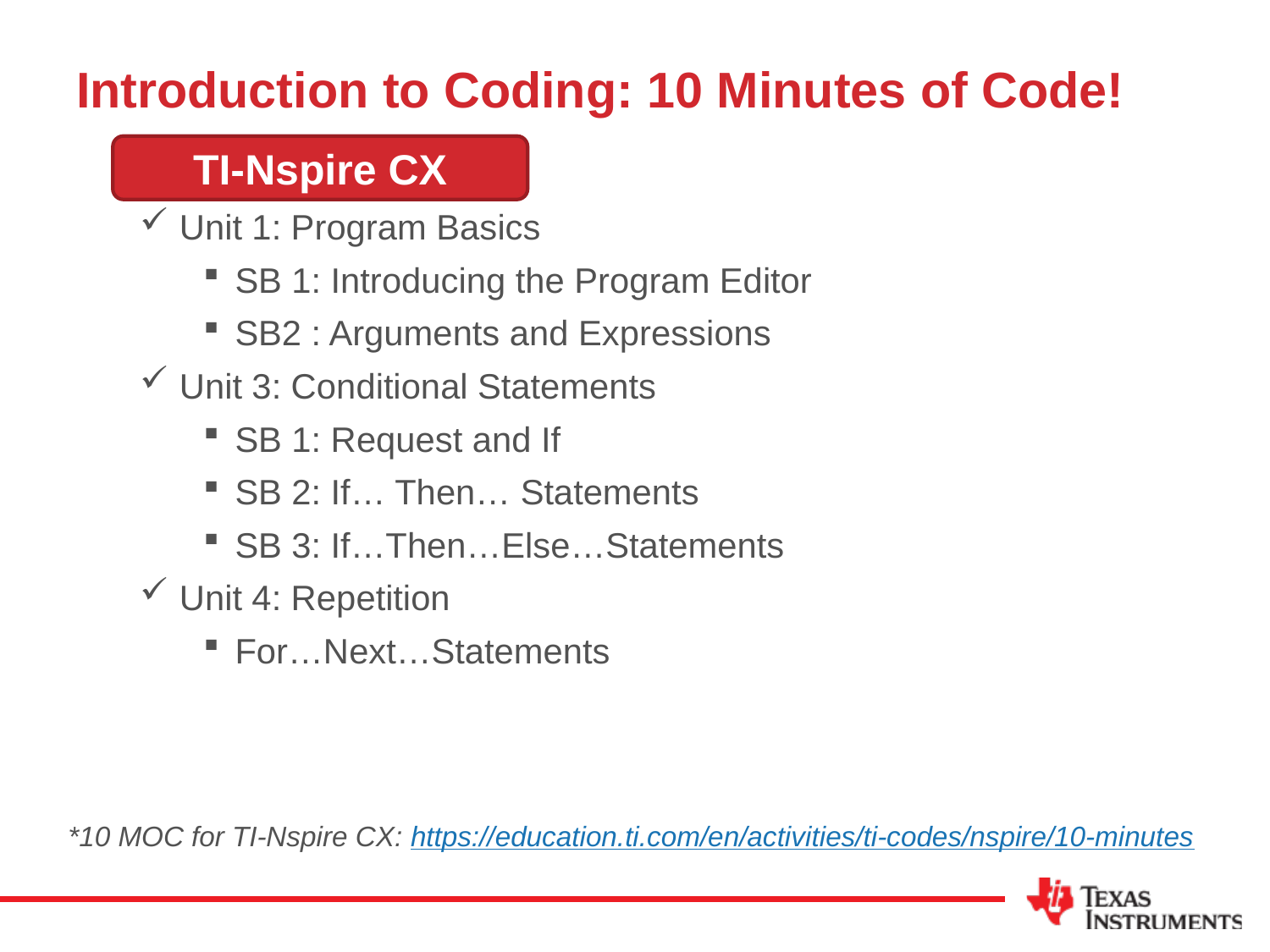

# Introduction to Coding: 10 Minutes of Code!
TI-Nspire CX

Unit 1: Program Basics
SB 1: Introducing the Program Editor
SB2 : Arguments and Expressions
Unit 3: Conditional Statements
SB 1: Request and If
SB 2: If… Then… Statements
SB 3: If…Then…Else…Statements
Unit 4: Repetition
For…Next…Statements

*10 MOC for TI-Nspire CX: https://education.ti.com/en/activities/ti-codes/nspire/10-minutes